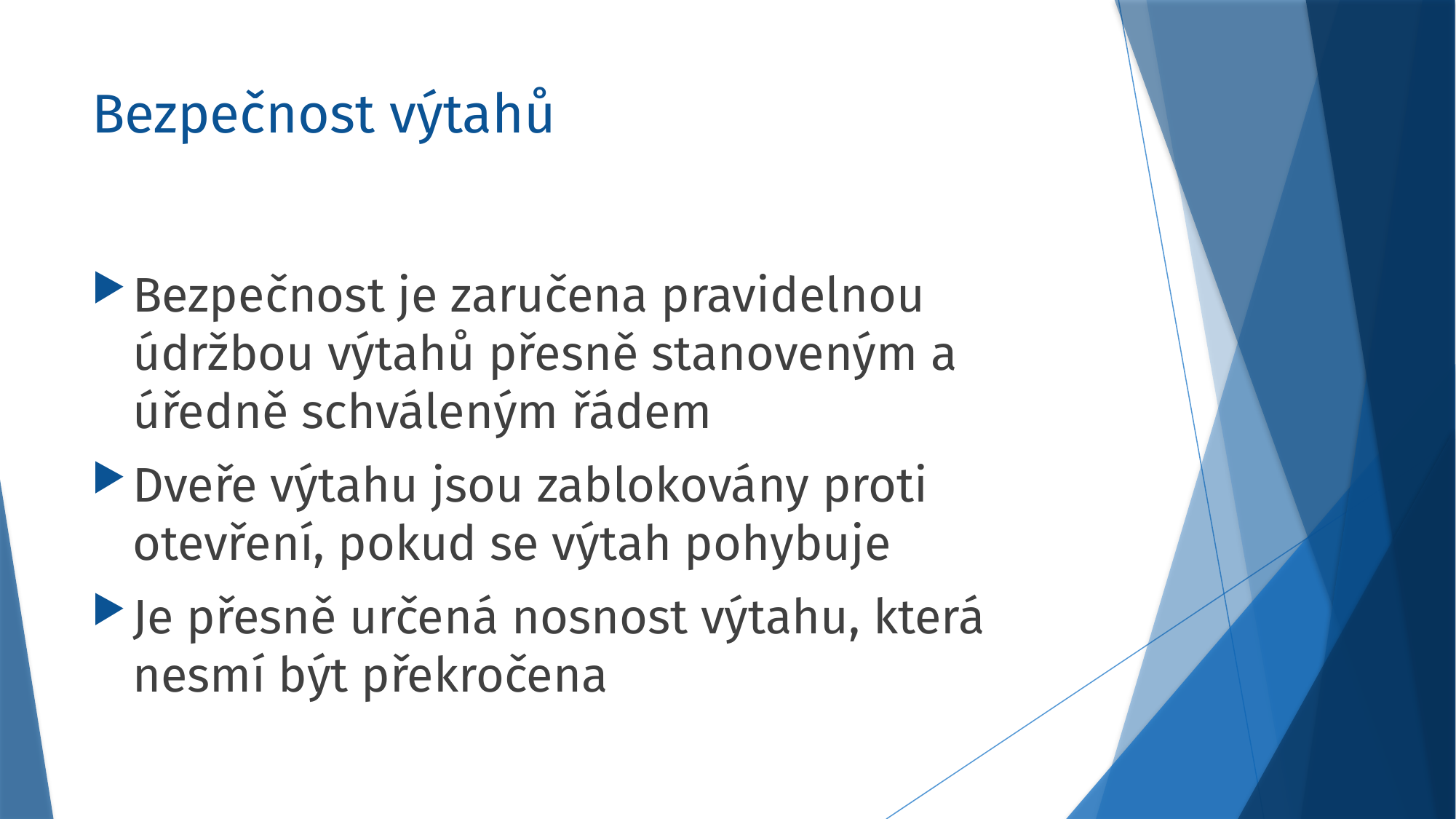

# Bezpečnost výtahů
Bezpečnost je zaručena pravidelnou údržbou výtahů přesně stanoveným a úředně schváleným řádem
Dveře výtahu jsou zablokovány proti otevření, pokud se výtah pohybuje
Je přesně určená nosnost výtahu, která nesmí být překročena